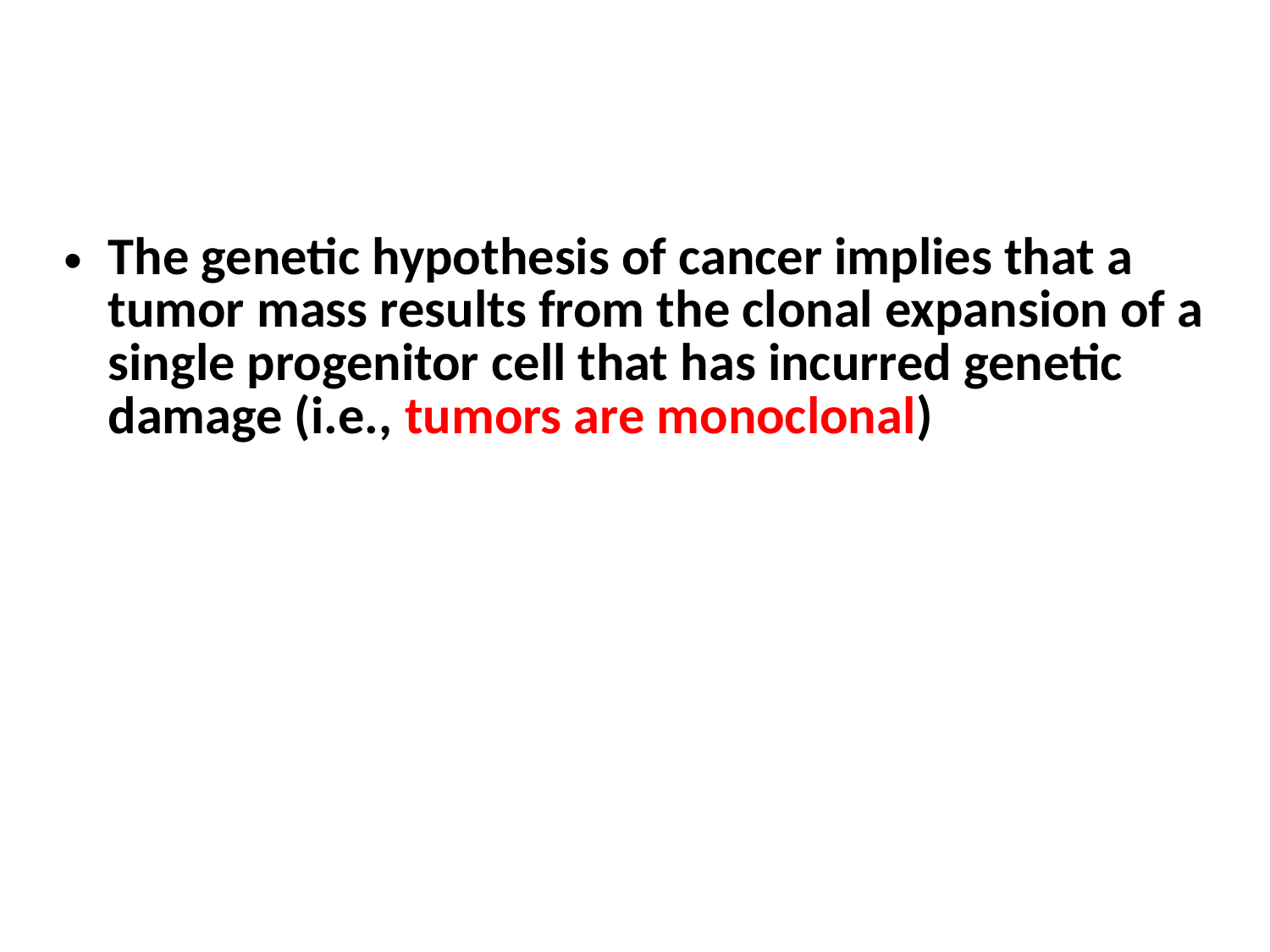

The genetic hypothesis of cancer implies that a tumor mass results from the clonal expansion of a single progenitor cell that has incurred genetic damage (i.e., tumors are monoclonal)